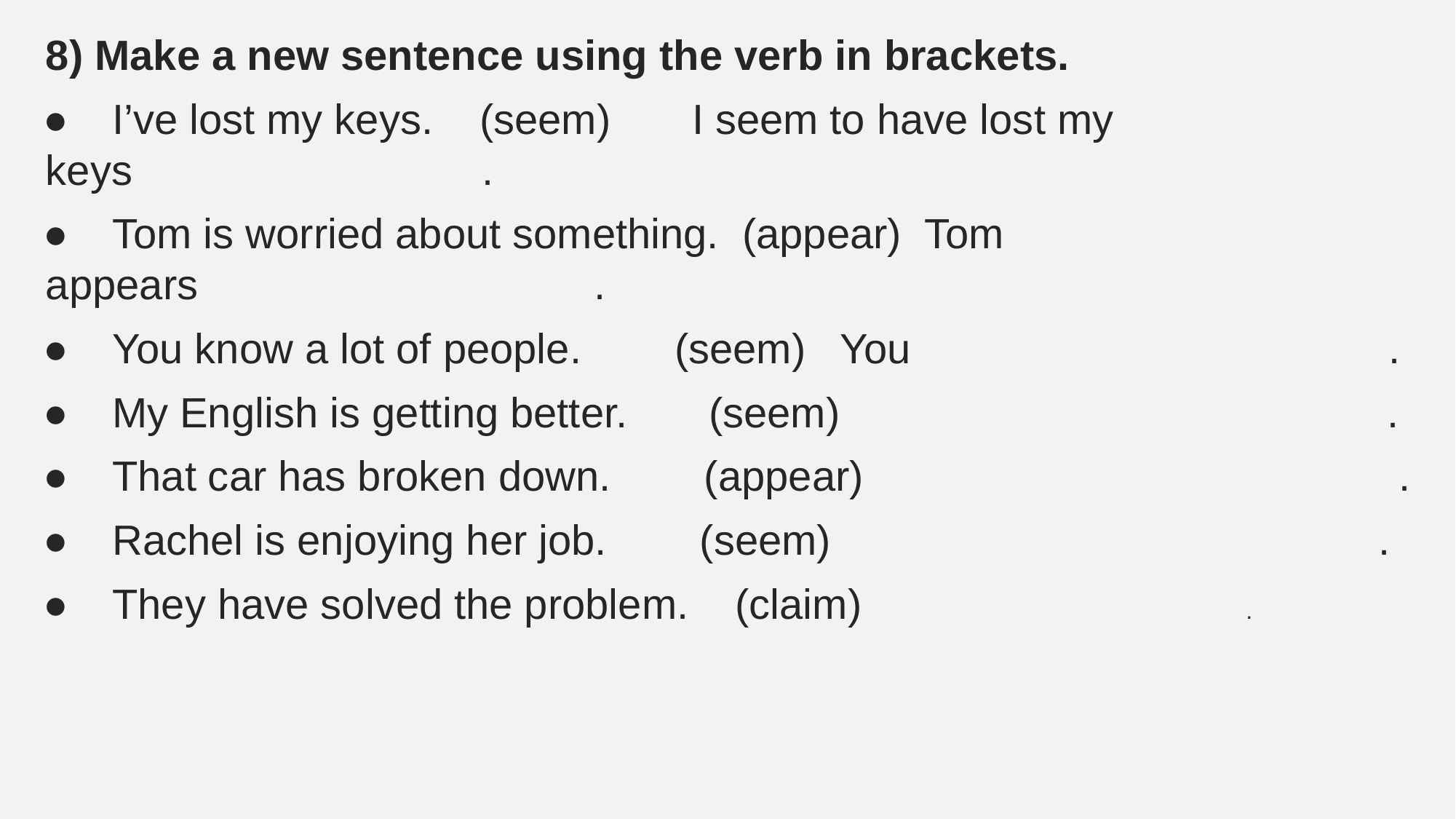

#
8) Make a new sentence using the verb in brackets.
⦁    I’ve lost my keys.    (seem)       I seem to have lost my keys                              .
⦁    Tom is worried about something.  (appear)  Tom appears                                  .
⦁    You know a lot of people.        (seem)   You                                         .
⦁    My English is getting better.       (seem)                                               .
⦁    That car has broken down.        (appear)                                              .
⦁    Rachel is enjoying her job.        (seem)                                               .
⦁    They have solved the problem.    (claim)                                               .